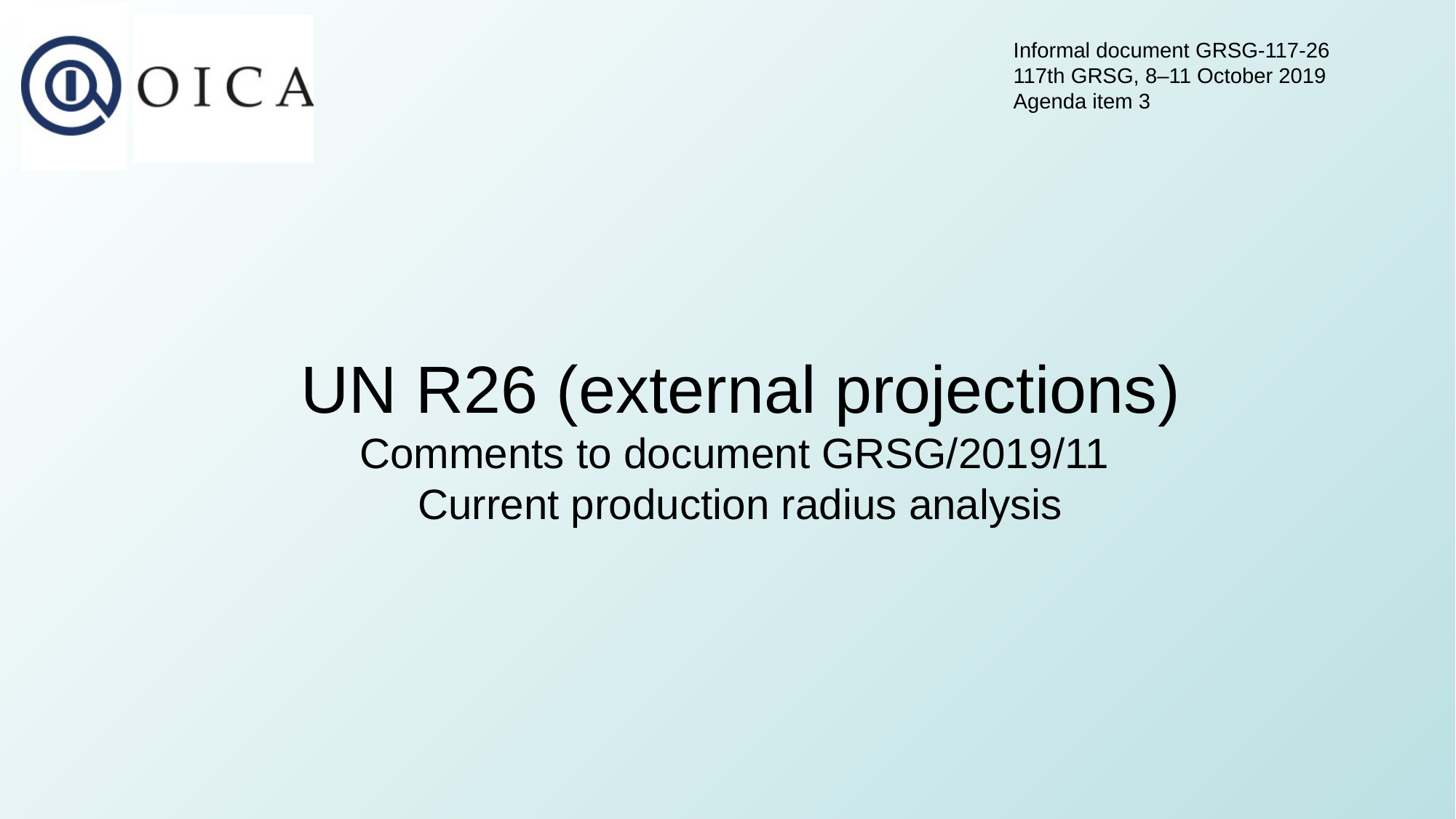

Informal document GRSG-117-26
117th GRSG, 8–11 October 2019
Agenda item 3
# UN R26 (external projections) Comments to document GRSG/2019/11 Current production radius analysis